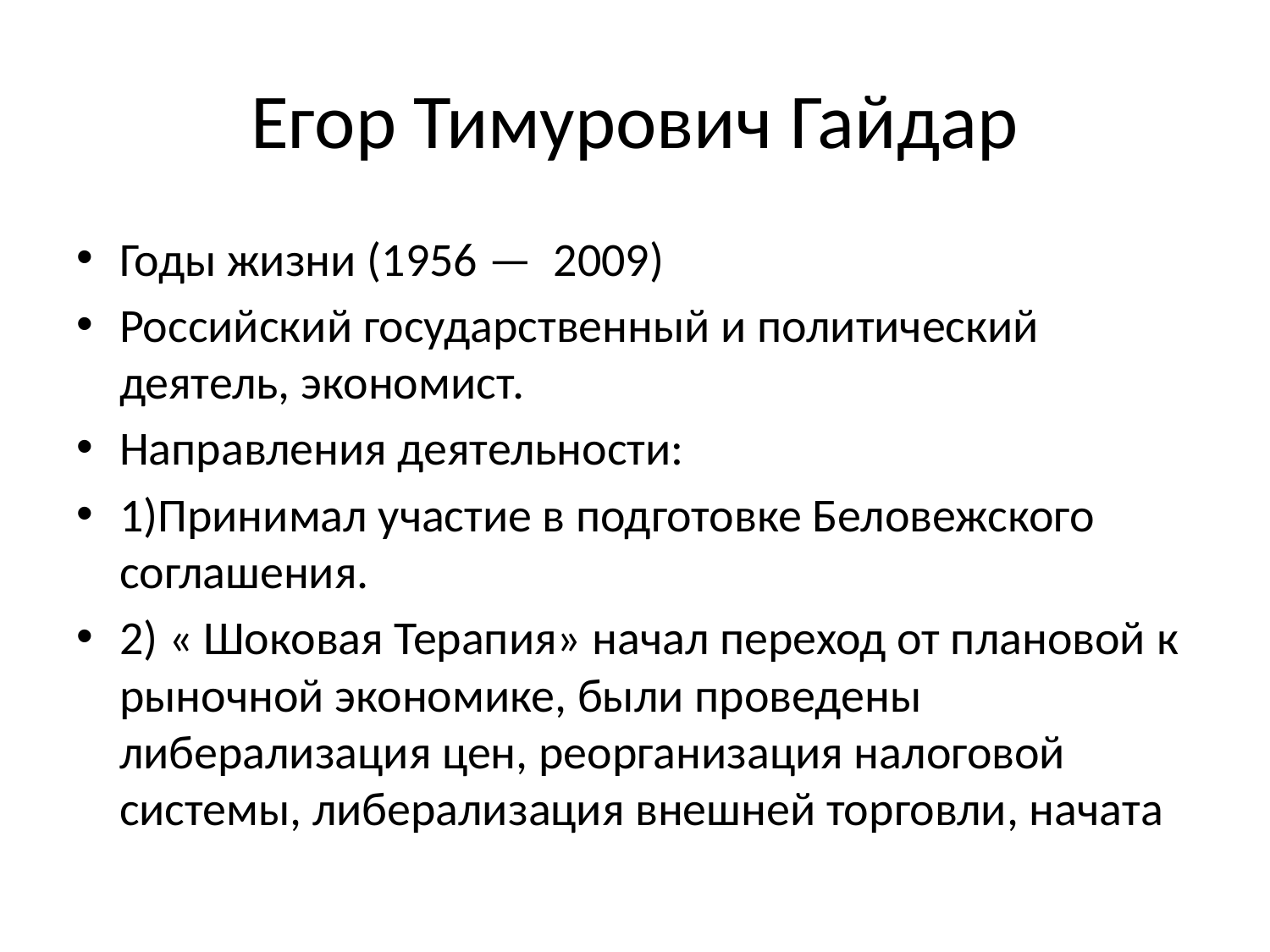

# Егор Тимурович Гайдар
Годы жизни (1956 —  2009)
Российский государственный и политический деятель, экономист.
Направления деятельности:
1)Принимал участие в подготовке Беловежского соглашения.
2) « Шоковая Терапия» начал переход от плановой к рыночной экономике, были проведены либерализация цен, реорганизация налоговой системы, либерализация внешней торговли, начата